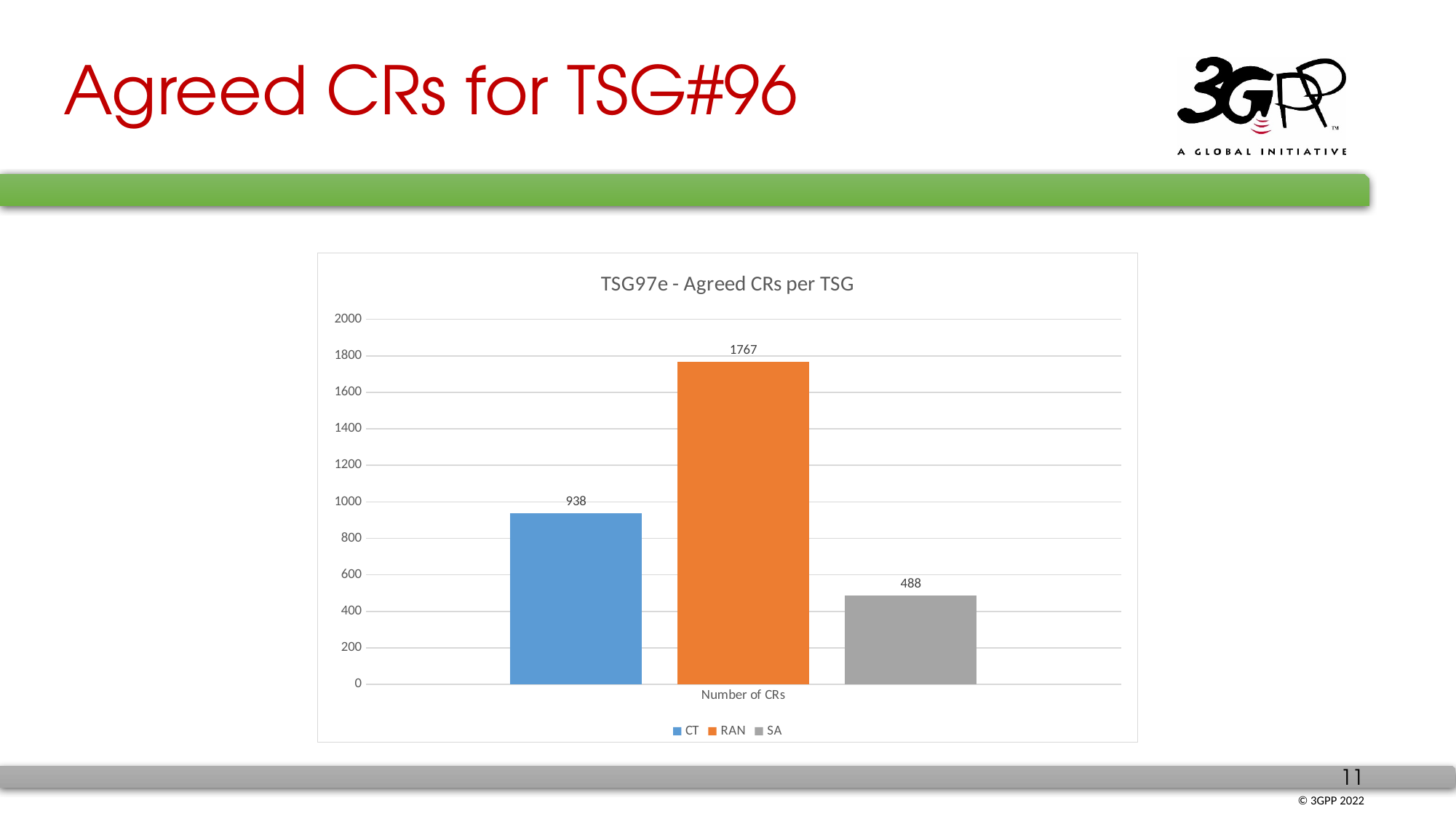

# Agreed CRs for TSG#96

### Chart: TSG97e - Agreed CRs per TSG

| Category | CT | RAN | SA |
|---|---|---|---|
| Number of CRs | 938.0 | 1767.0 | 488.0 |